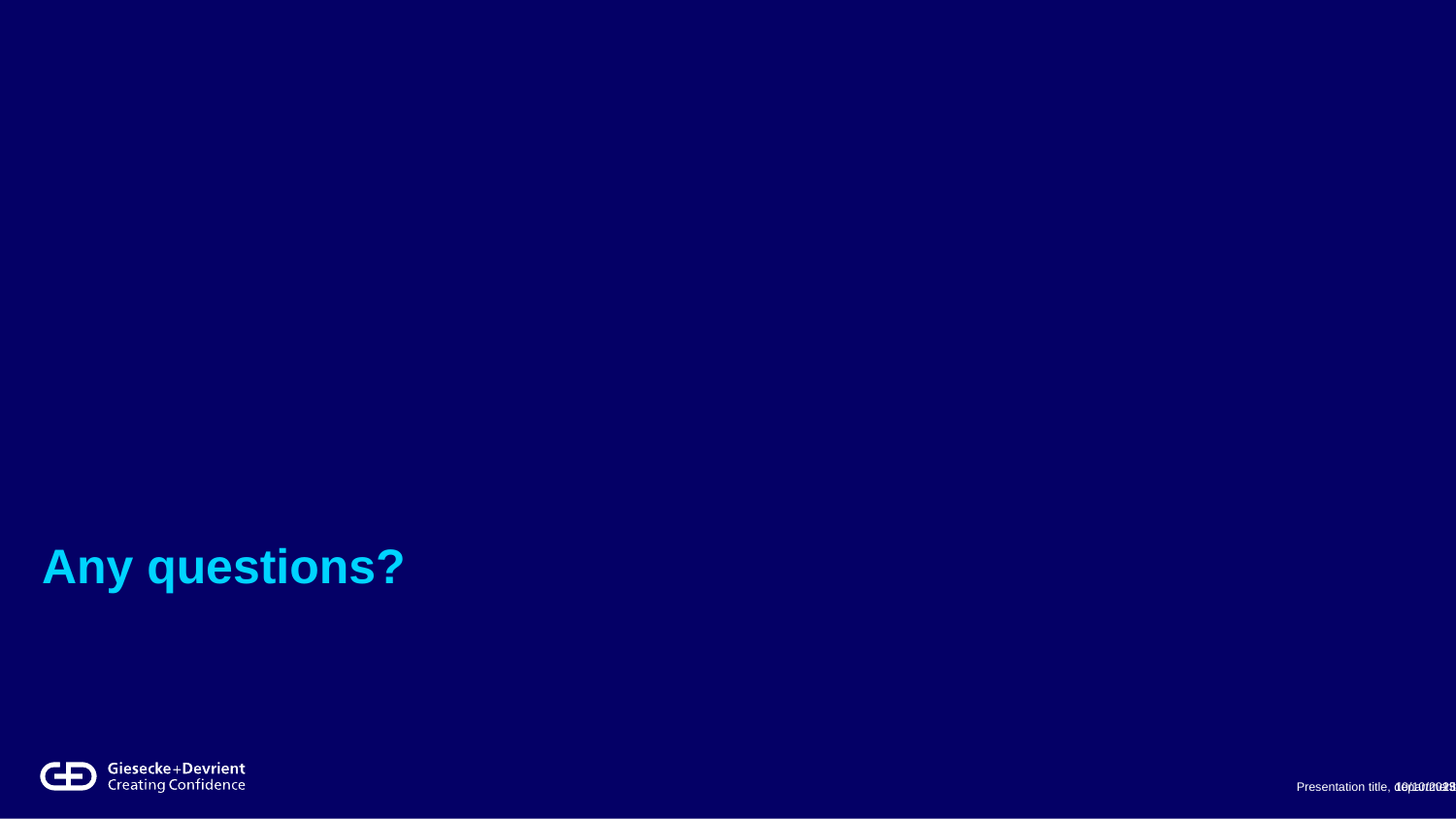

Any questions?
Presentation title, department
10/10/2025
13